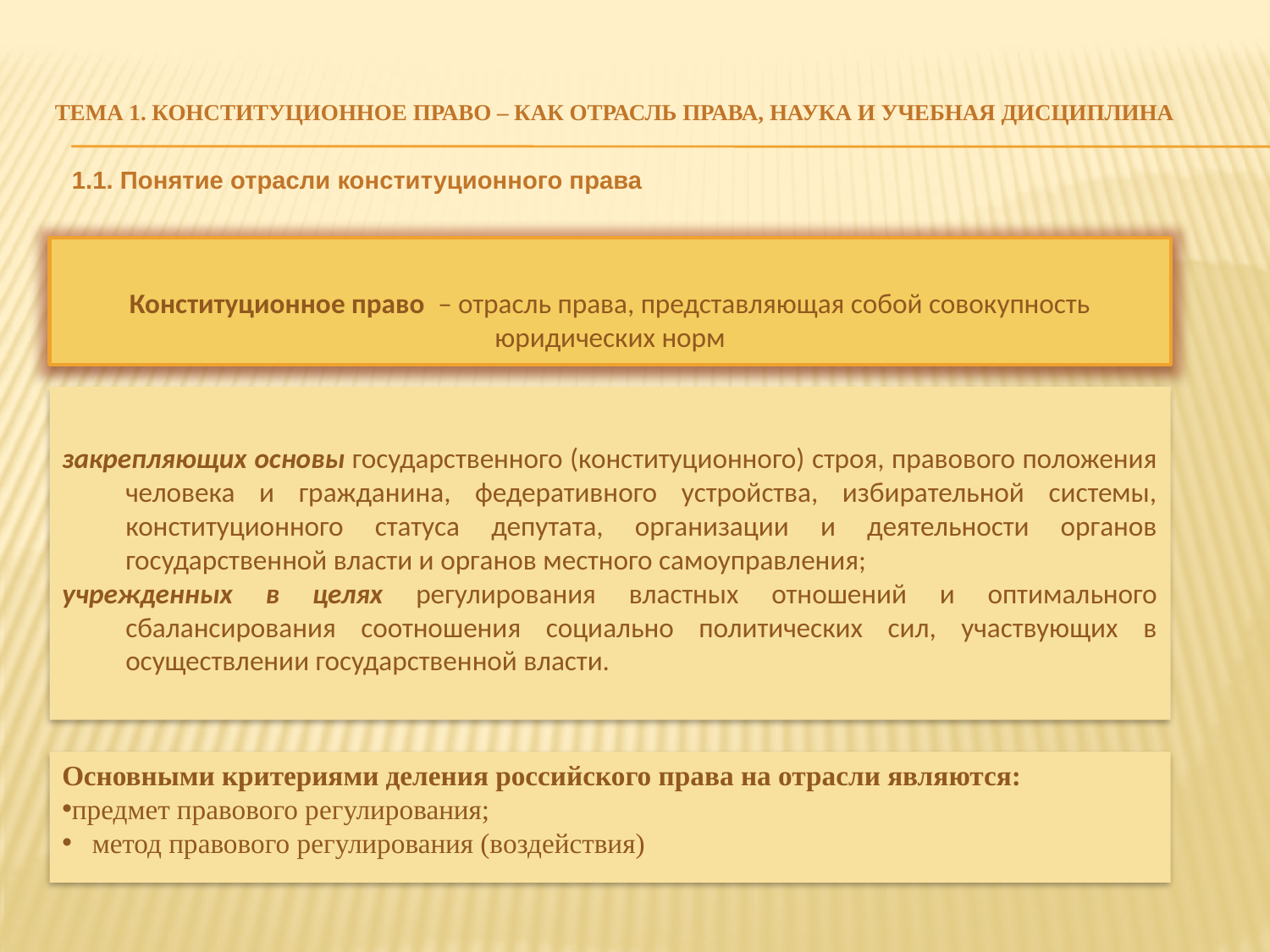

# Тема 1. КОНСТИТУЦИОННОЕ ПРАВО – КАК ОТРАСЛЬ ПРАВА, НАУКА И УЧЕБНАЯ ДИСЦИПЛИНА
1.1. Понятие отрасли конституционного права

Конституционное право  – отрасль права, представляющая собой совокупность юридических норм

закрепляющих основы государственного (конституционного) строя, правового положения человека и гражданина, федеративного устройства, избирательной системы, конституционного статуса депутата, организации и деятельности органов государственной власти и органов местного самоуправления;
учрежденных в целях регулирования властных отношений и оптимального сбалансирования соотношения социально политических сил, участвующих в осуществлении государственной власти.

Основными критериями деления российского права на отрасли являются:
предмет правового регулирования;
метод правового регулирования (воздействия)